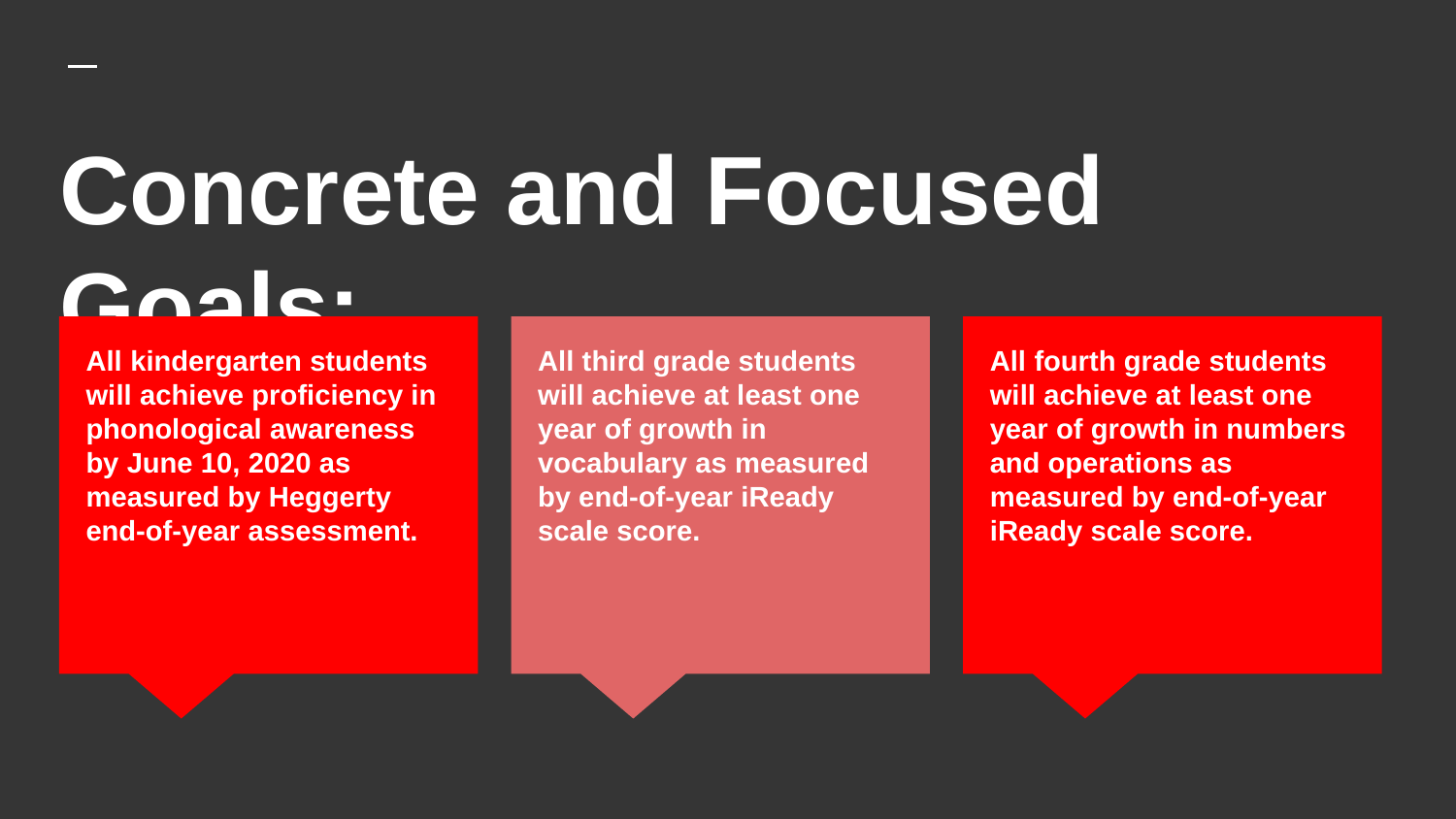

# Concrete and Focused Goals:

All kindergarten students will achieve proficiency in phonological awareness by June 10, 2020 as measured by Heggerty end-of-year assessment.
All third grade students will achieve at least one year of growth in vocabulary as measured by end-of-year iReady scale score.
All fourth grade students will achieve at least one year of growth in numbers and operations as measured by end-of-year iReady scale score.